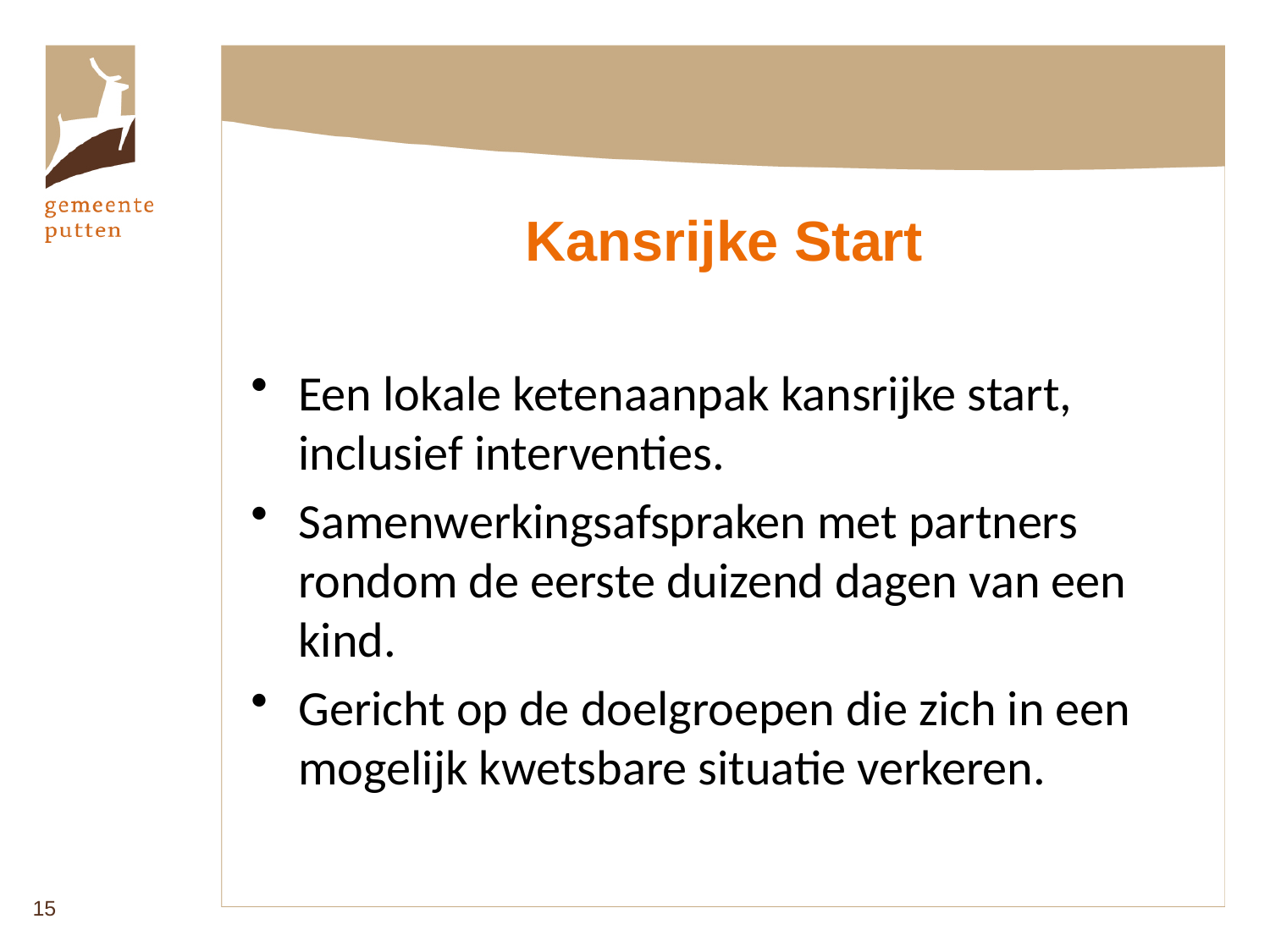

Kansrijke Start

Een lokale ketenaanpak kansrijke start, inclusief interventies.
Samenwerkingsafspraken met partners rondom de eerste duizend dagen van een kind.
Gericht op de doelgroepen die zich in een mogelijk kwetsbare situatie verkeren.

15